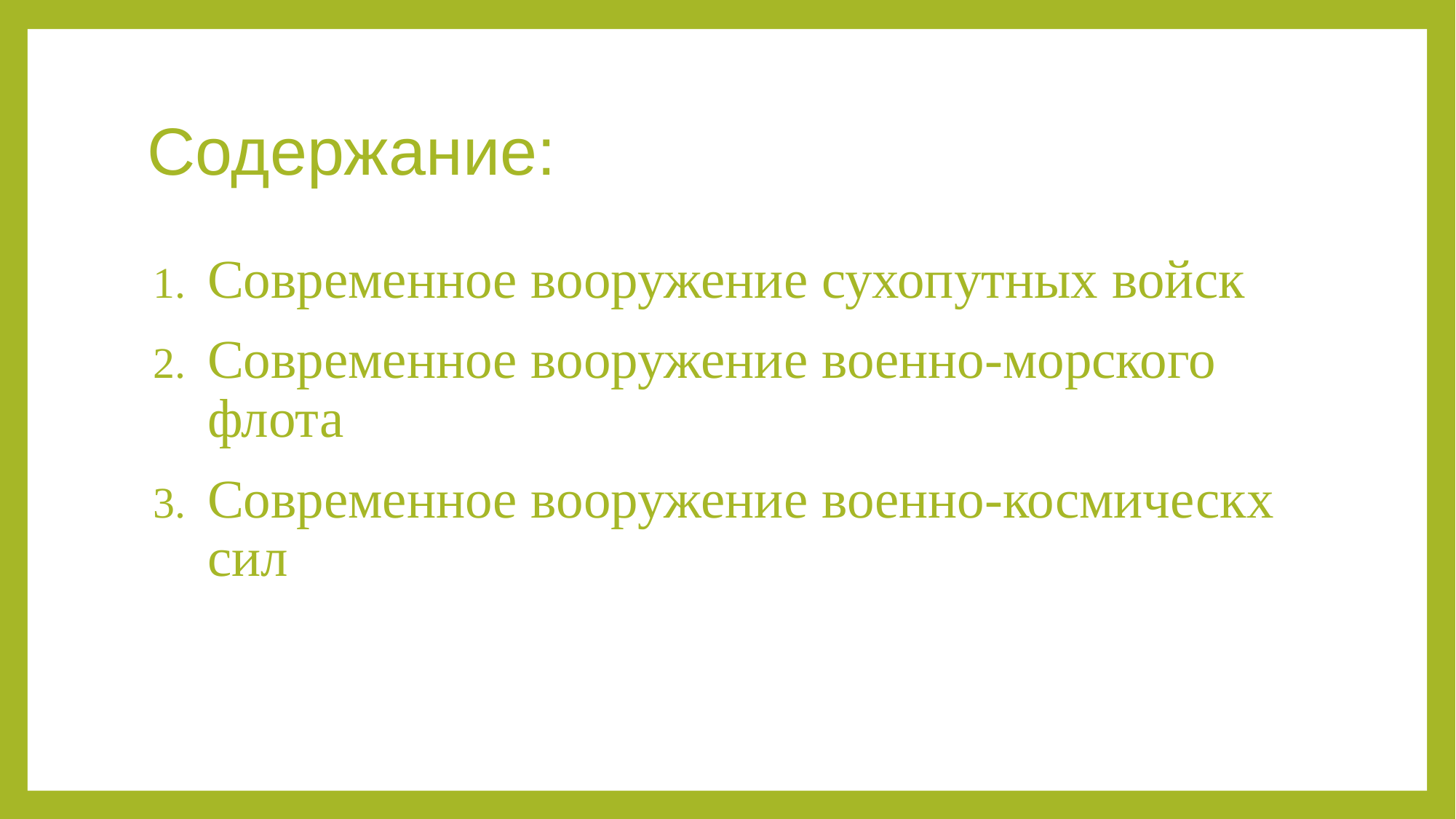

# Содержание:
Современное вооружение сухопутных войск
Современное вооружение военно-морского флота
Современное вооружение военно-космическх сил